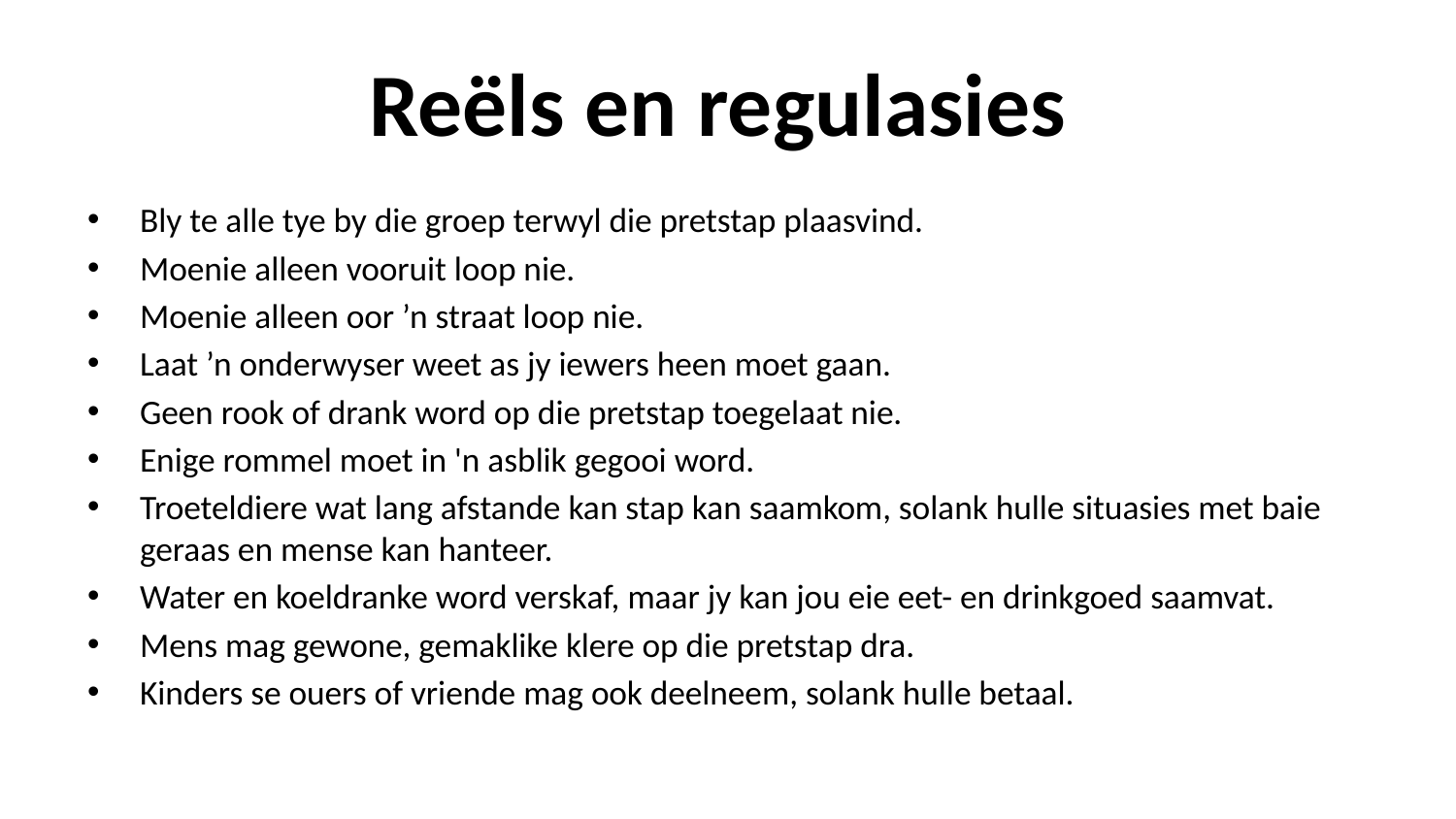

# Reëls en regulasies
Bly te alle tye by die groep terwyl die pretstap plaasvind.
Moenie alleen vooruit loop nie.
Moenie alleen oor ’n straat loop nie.
Laat ’n onderwyser weet as jy iewers heen moet gaan.
Geen rook of drank word op die pretstap toegelaat nie.
Enige rommel moet in 'n asblik gegooi word.
Troeteldiere wat lang afstande kan stap kan saamkom, solank hulle situasies met baie geraas en mense kan hanteer.
Water en koeldranke word verskaf, maar jy kan jou eie eet- en drinkgoed saamvat.
Mens mag gewone, gemaklike klere op die pretstap dra.
Kinders se ouers of vriende mag ook deelneem, solank hulle betaal.